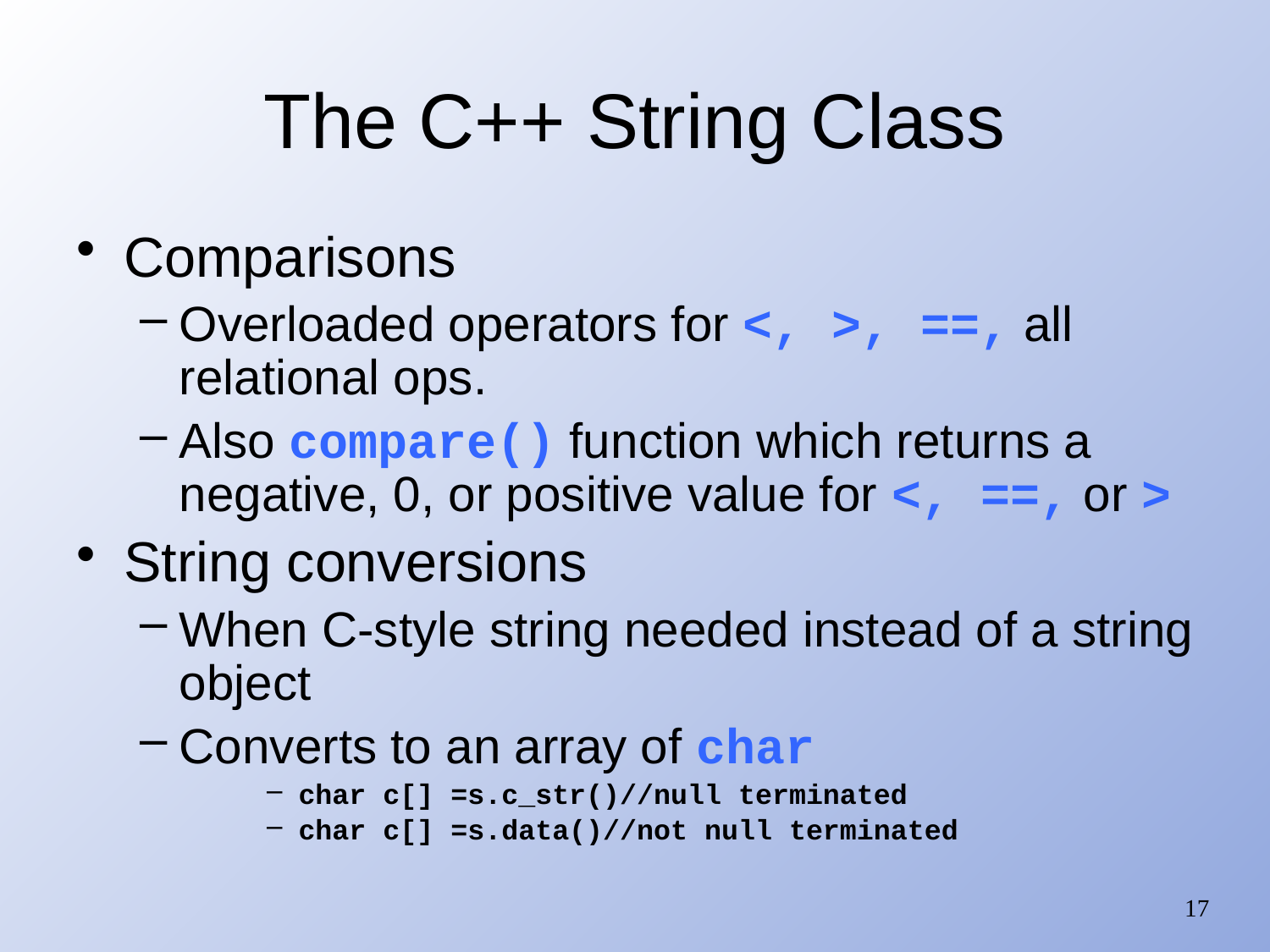

# The C++ String Class
Comparisons
Overloaded operators for <, >, ==, all relational ops.
Also compare() function which returns a negative, 0, or positive value for <, ==, or >
String conversions
When C-style string needed instead of a string object
Converts to an array of char
char c[] =s.c_str()//null terminated
char c[] =s.data()//not null terminated

17